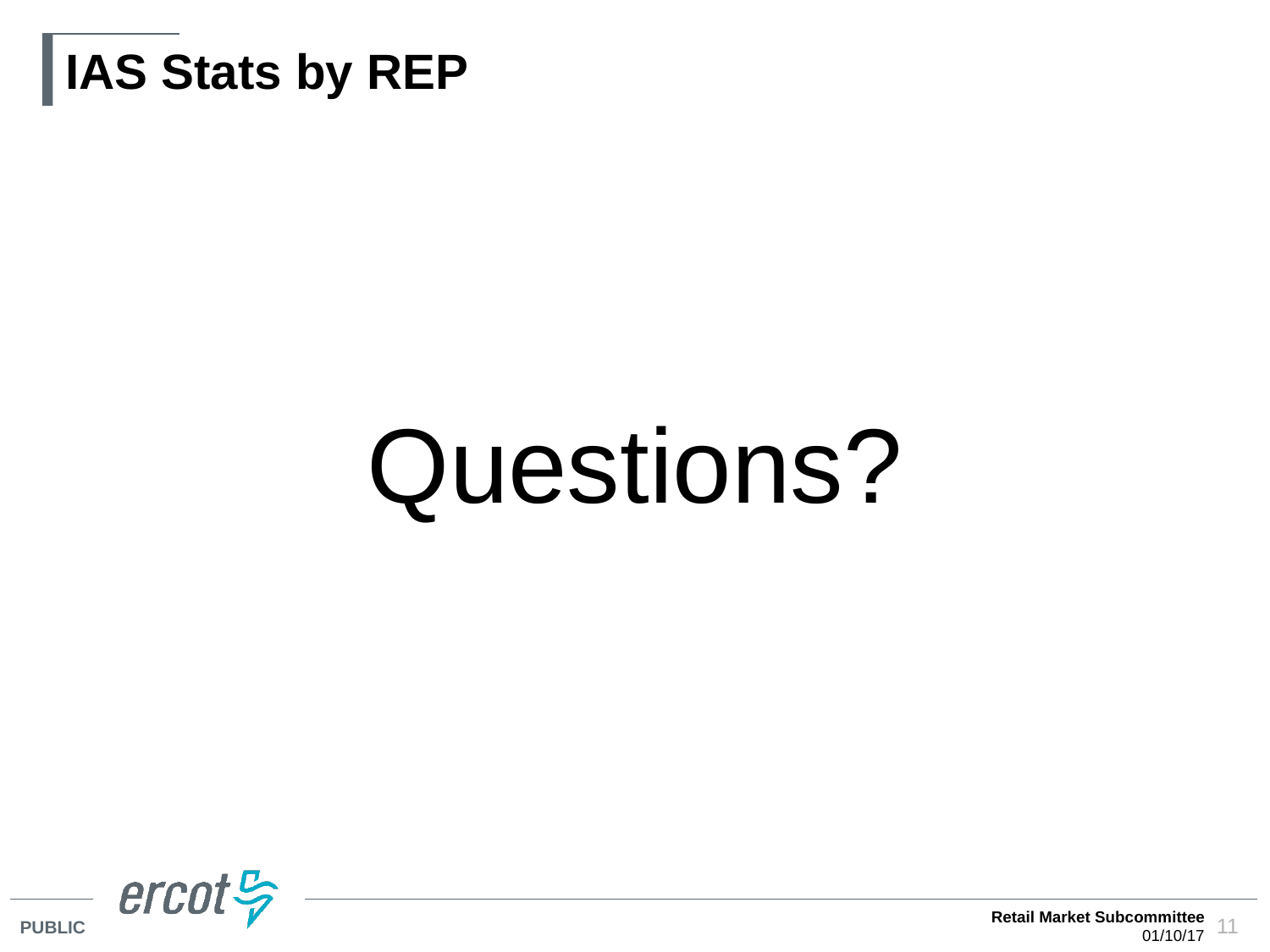

# IAS Stats by REP

Questions?

Retail Market Subcommittee
01/10/17
11